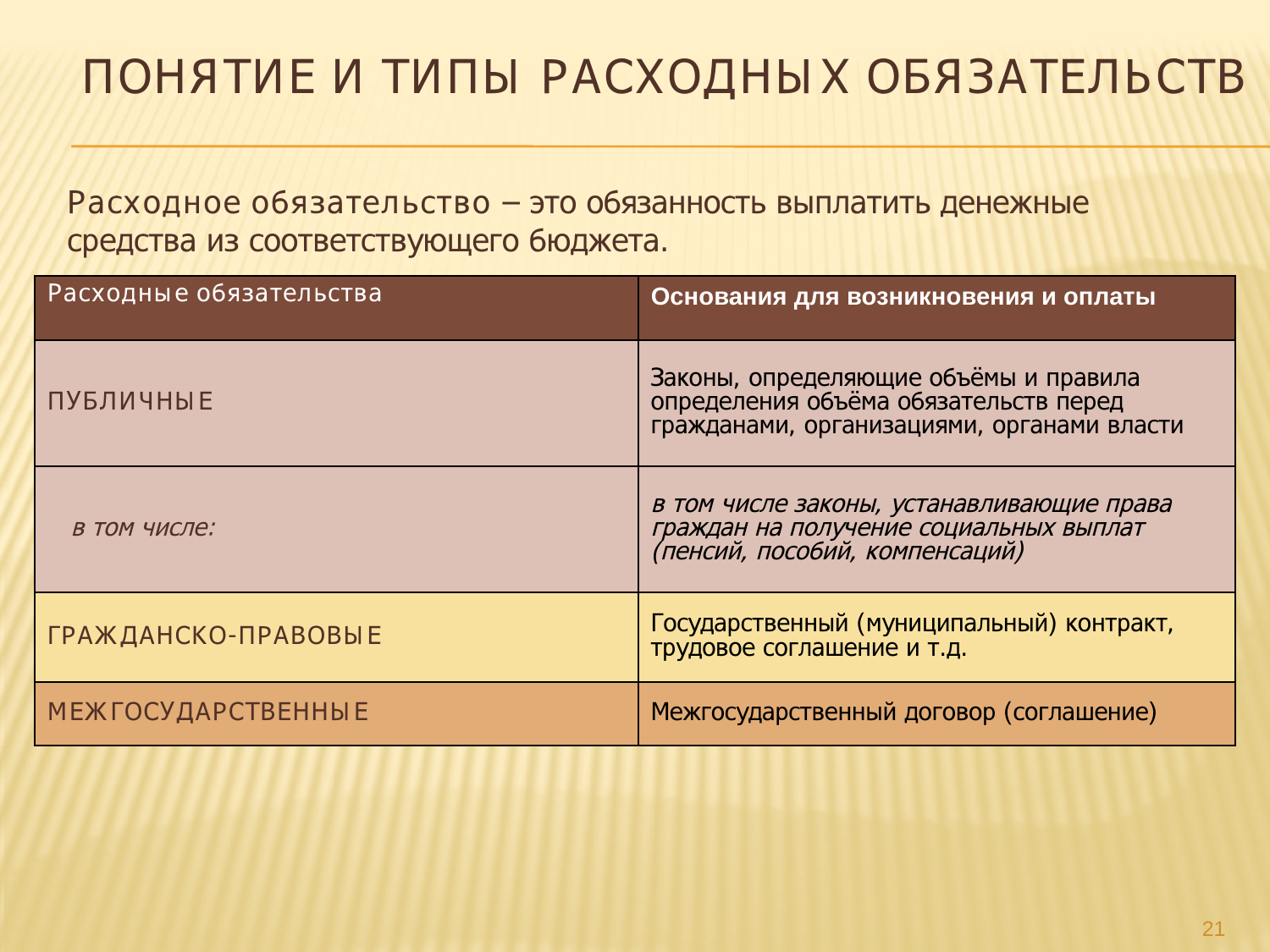

# Понятие и типы расходных обязательств
Расходное обязательство – это обязанность выплатить денежные средства из соответствующего бюджета.
| Расходные обязательства | Основания для возникновения и оплаты |
| --- | --- |
| ПУБЛИЧНЫЕ | Законы, определяющие объёмы и правила определения объёма обязательств перед гражданами, организациями, органами власти |
| в том числе: | в том числе законы, устанавливающие права граждан на получение социальных выплат (пенсий, пособий, компенсаций) |
| ГРАЖДАНСКО-ПРАВОВЫЕ | Государственный (муниципальный) контракт, трудовое соглашение и т.д. |
| МЕЖГОСУДАРСТВЕННЫЕ | Межгосударственный договор (соглашение) |
21